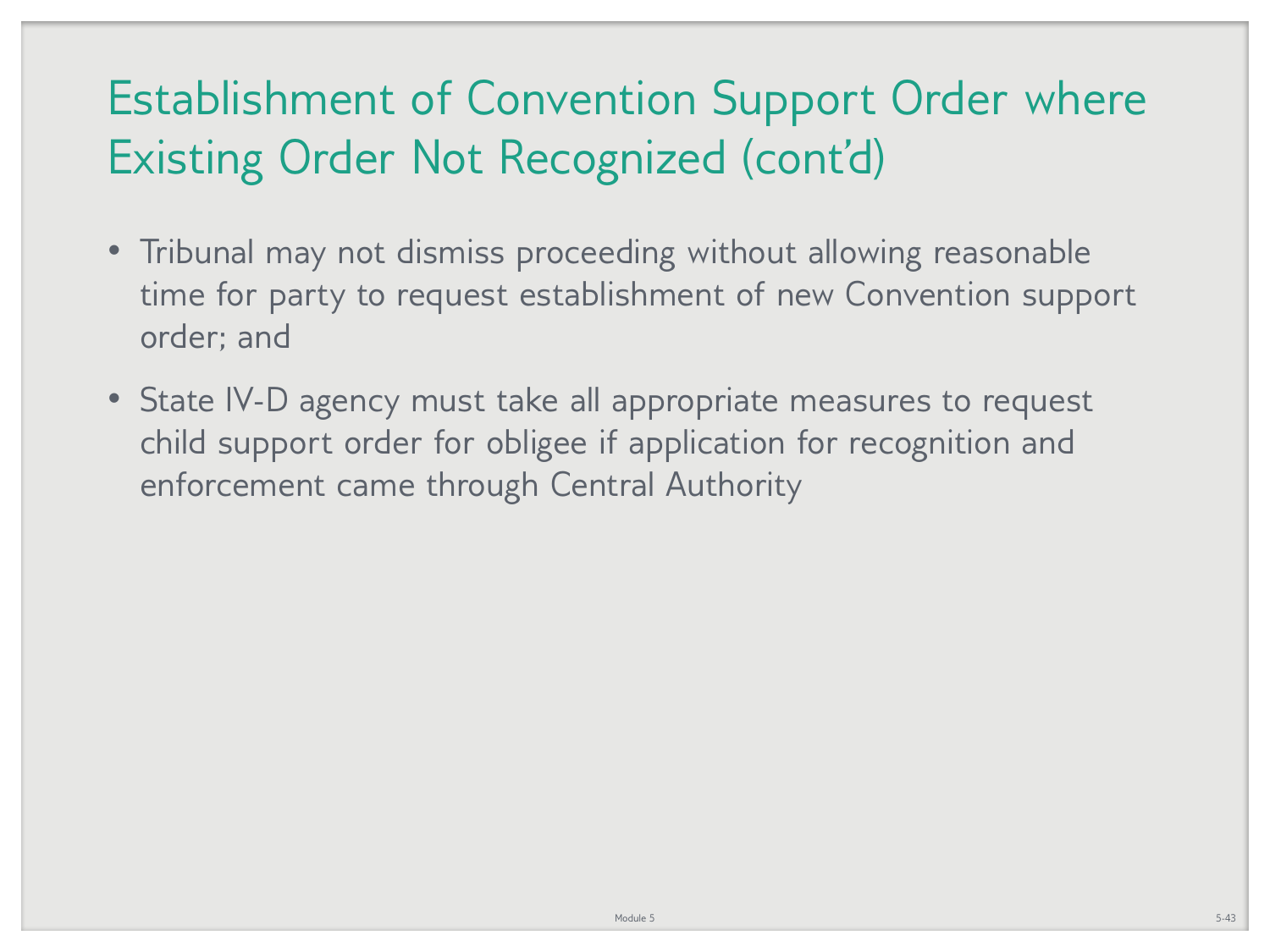

# Establishment of Convention Support Order where Existing Order Not Recognized (cont’d)
Tribunal may not dismiss proceeding without allowing reasonable time for party to request establishment of new Convention support order; and
State IV-D agency must take all appropriate measures to request child support order for obligee if application for recognition and enforcement came through Central Authority

Module 5
5-43